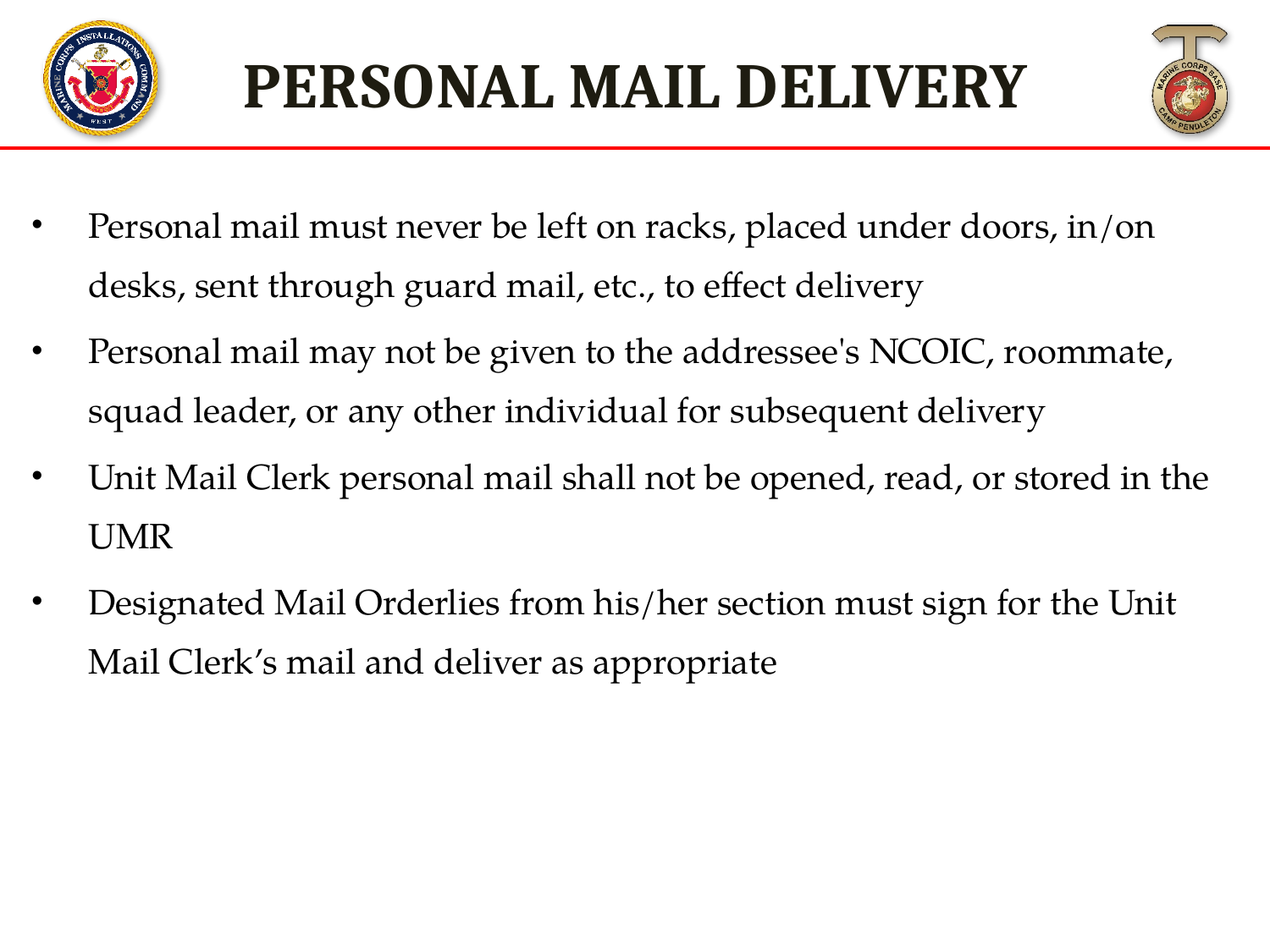

PERSONAL MAIL DELIVERY
Personal mail must never be left on racks, placed under doors, in/on desks, sent through guard mail, etc., to effect delivery
Personal mail may not be given to the addressee's NCOIC, roommate, squad leader, or any other individual for subsequent delivery
Unit Mail Clerk personal mail shall not be opened, read, or stored in the UMR
Designated Mail Orderlies from his/her section must sign for the Unit Mail Clerk’s mail and deliver as appropriate